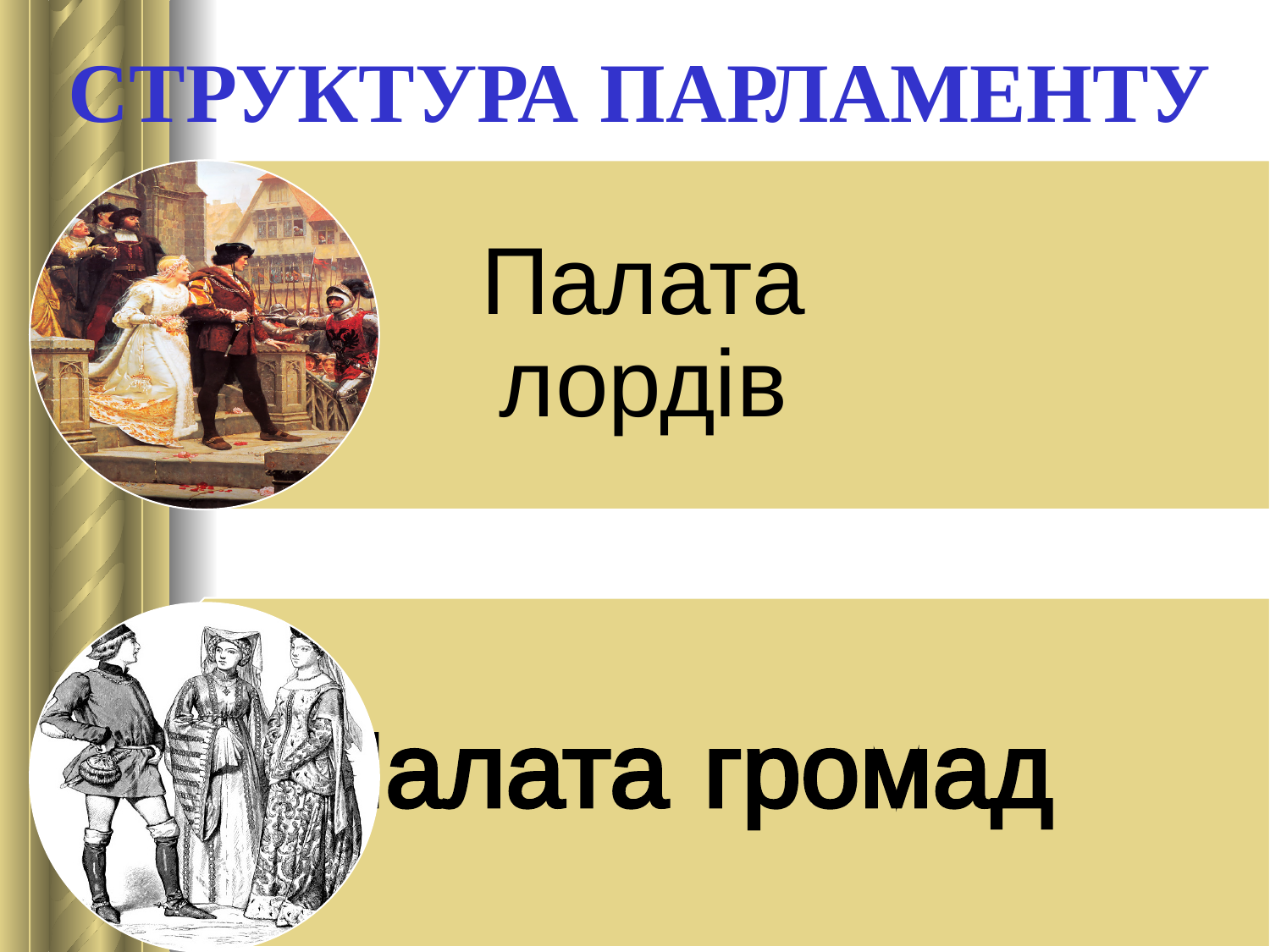

# СТРУКТУРА ПАРЛАМЕНТУ

 Палата
лордів
  Палата громад